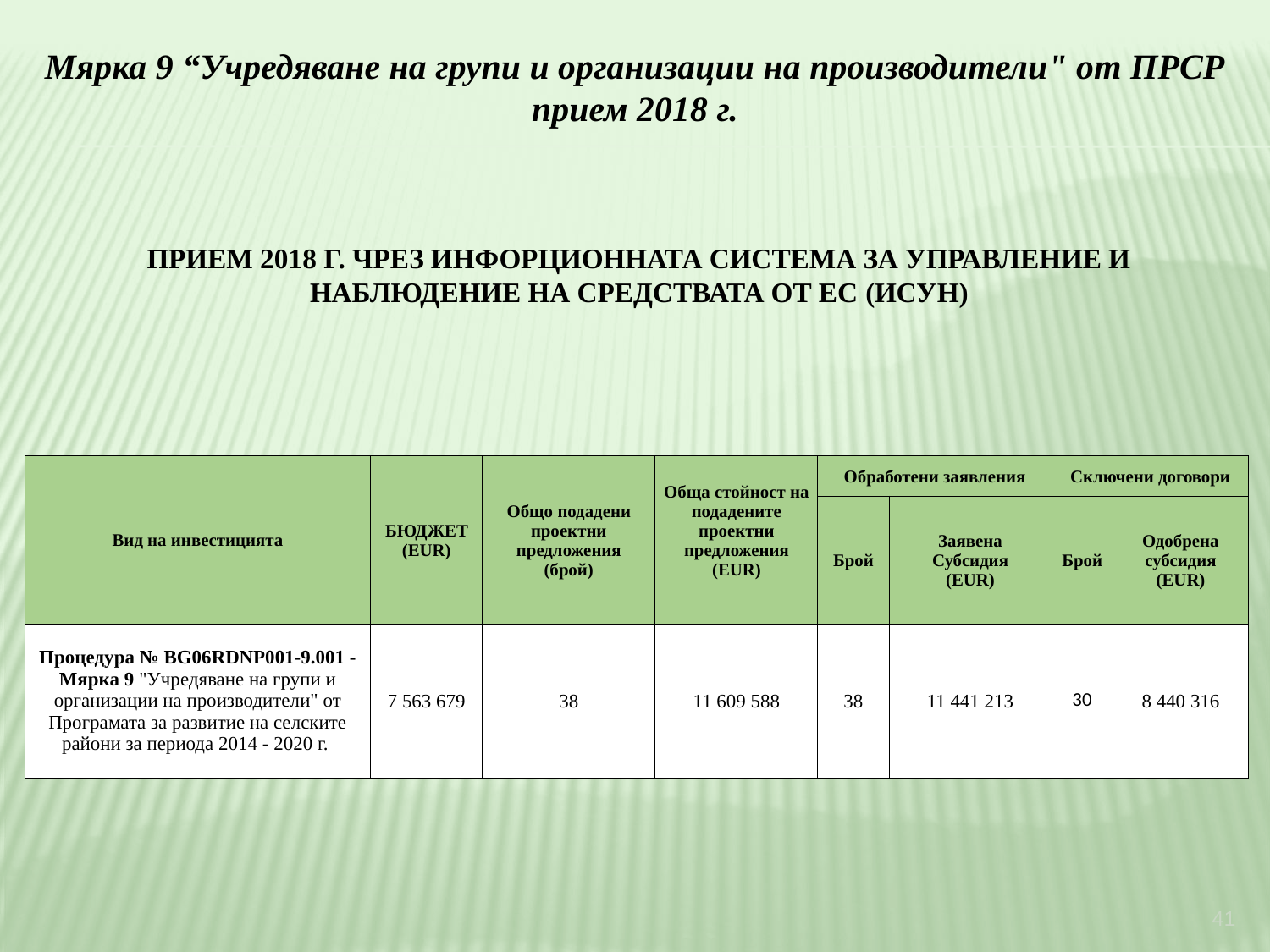

Мярка 9 “Учредяване на групи и организации на производители" от ПРСР
прием 2018 г.
ПРИЕМ 2018 Г. ЧРЕЗ ИНФОРЦИОННАТА СИСТЕМА ЗА УПРАВЛЕНИЕ И НАБЛЮДЕНИЕ НА СРЕДСТВАТА ОТ ЕС (ИСУН)
| Вид на инвестицията | БЮДЖЕТ (EUR) | Общо подадени проектни предложения (брой) | Обща стойност на подадените проектни предложения (EUR) | Обработени заявления |  | Сключени договори |  |
| --- | --- | --- | --- | --- | --- | --- | --- |
|  |  |  |  | Брой | Заявена Субсидия (EUR) | Брой | Одобрена субсидия (EUR) |
| Процедура № BG06RDNP001-9.001 - Мярка 9 "Учредяване на групи и организации на производители" от Програмата за развитие на селските райони за периода 2014 - 2020 г. | 7 563 679 | 38 | 11 609 588 | 38 | 11 441 213 | 30 | 8 440 316 |
41